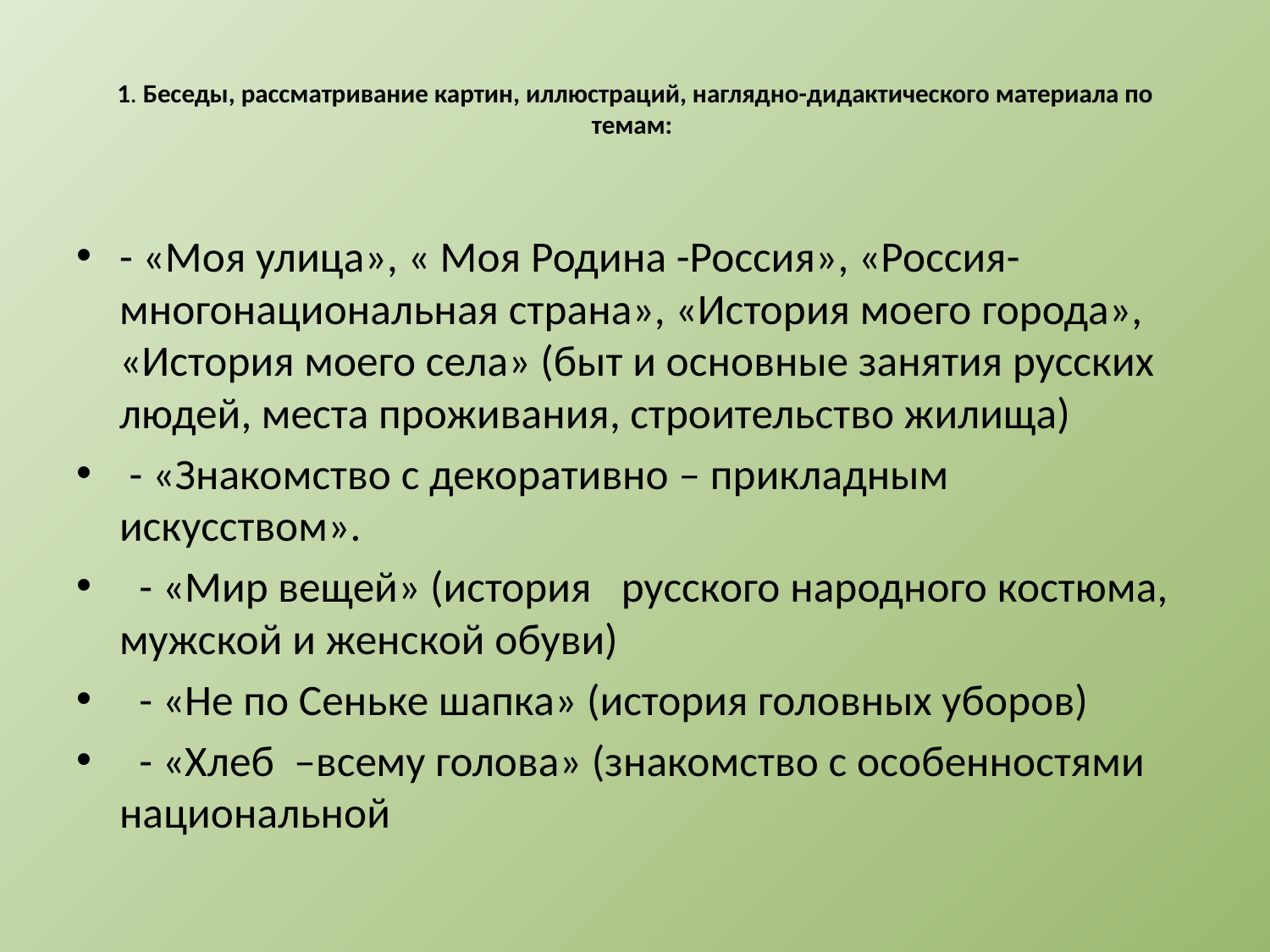

# 1. Беседы, рассматривание картин, иллюстраций, наглядно-дидактического материала по темам:
- «Моя улица», « Моя Родина -Россия», «Россия- многонациональная страна», «История моего города», «История моего села» (быт и основные занятия русских людей, места проживания, строительство жилища)
 - «Знакомство с декоративно – прикладным искусством».
  - «Мир вещей» (история   русского народного костюма, мужской и женской обуви)
  - «Не по Сеньке шапка» (история головных уборов)
  - «Хлеб  –всему голова» (знакомство с особенностями национальной